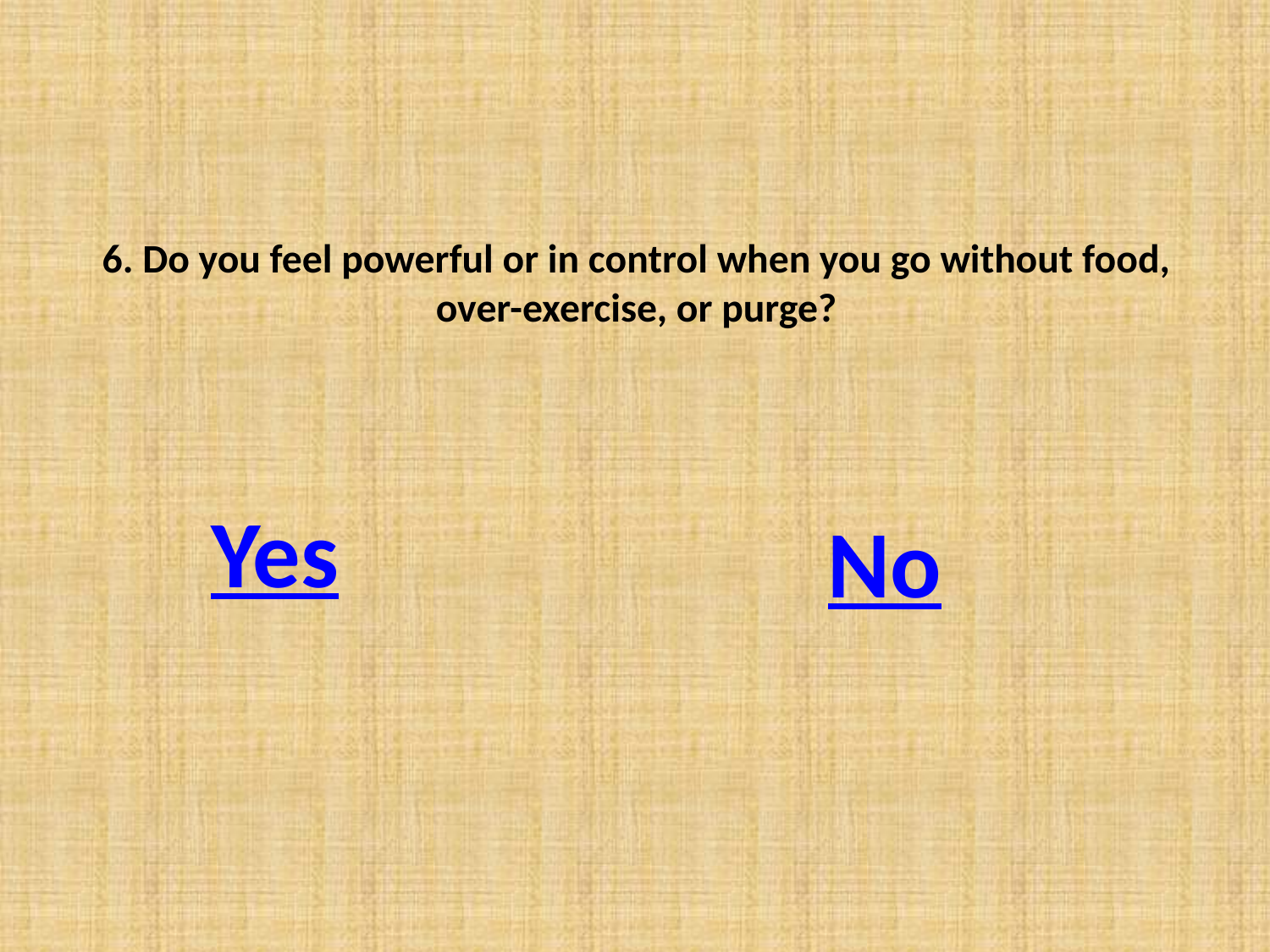

# 6. Do you feel powerful or in control when you go without food, over-exercise, or purge?
Yes
No